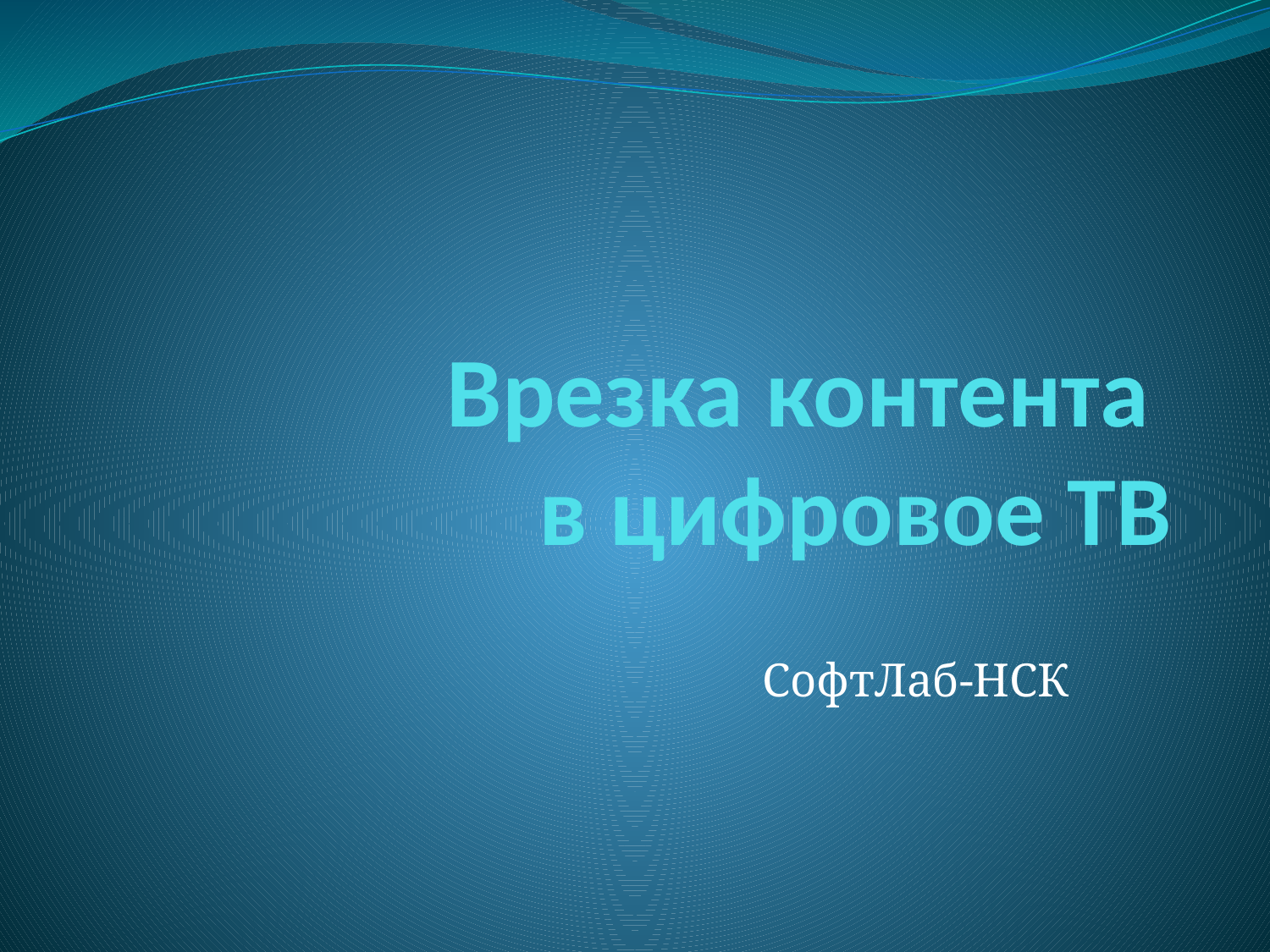

# Врезка контента в цифровое ТВ
СофтЛаб-НСК